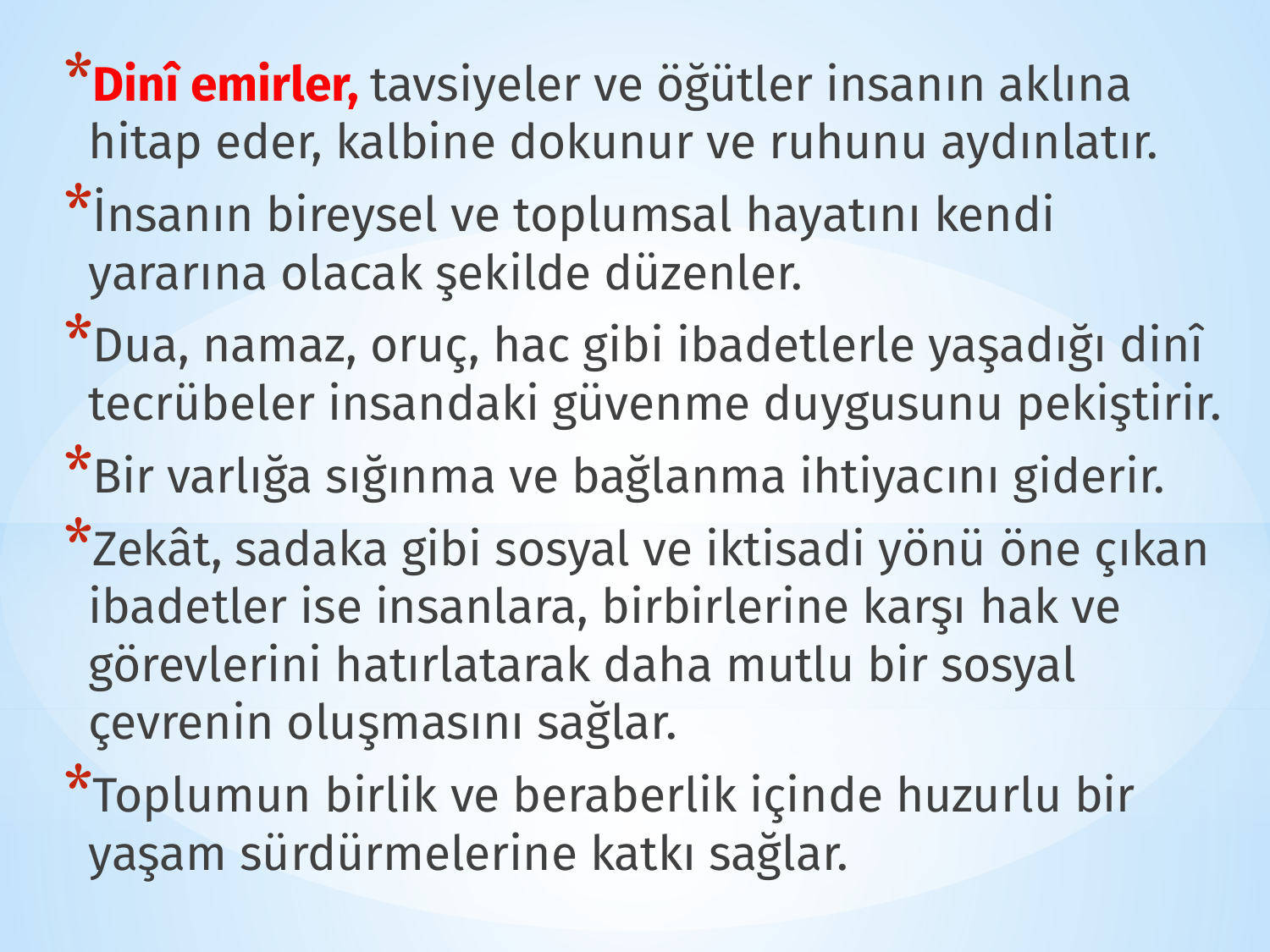

Dinî emirler, tavsiyeler ve öğütler insanın aklına hitap eder, kalbine dokunur ve ruhunu aydınlatır.
İnsanın bireysel ve toplumsal hayatını kendi yararına olacak şekilde düzenler.
Dua, namaz, oruç, hac gibi ibadetlerle yaşadığı dinî tecrübeler insandaki güvenme duygusunu pekiştirir.
Bir varlığa sığınma ve bağlanma ihtiyacını giderir.
Zekât, sadaka gibi sosyal ve iktisadi yönü öne çıkan ibadetler ise insanlara, birbirlerine karşı hak ve görevlerini hatırlatarak daha mutlu bir sosyal çevrenin oluşmasını sağlar.
Toplumun birlik ve beraberlik içinde huzurlu bir yaşam sürdürmelerine katkı sağlar.